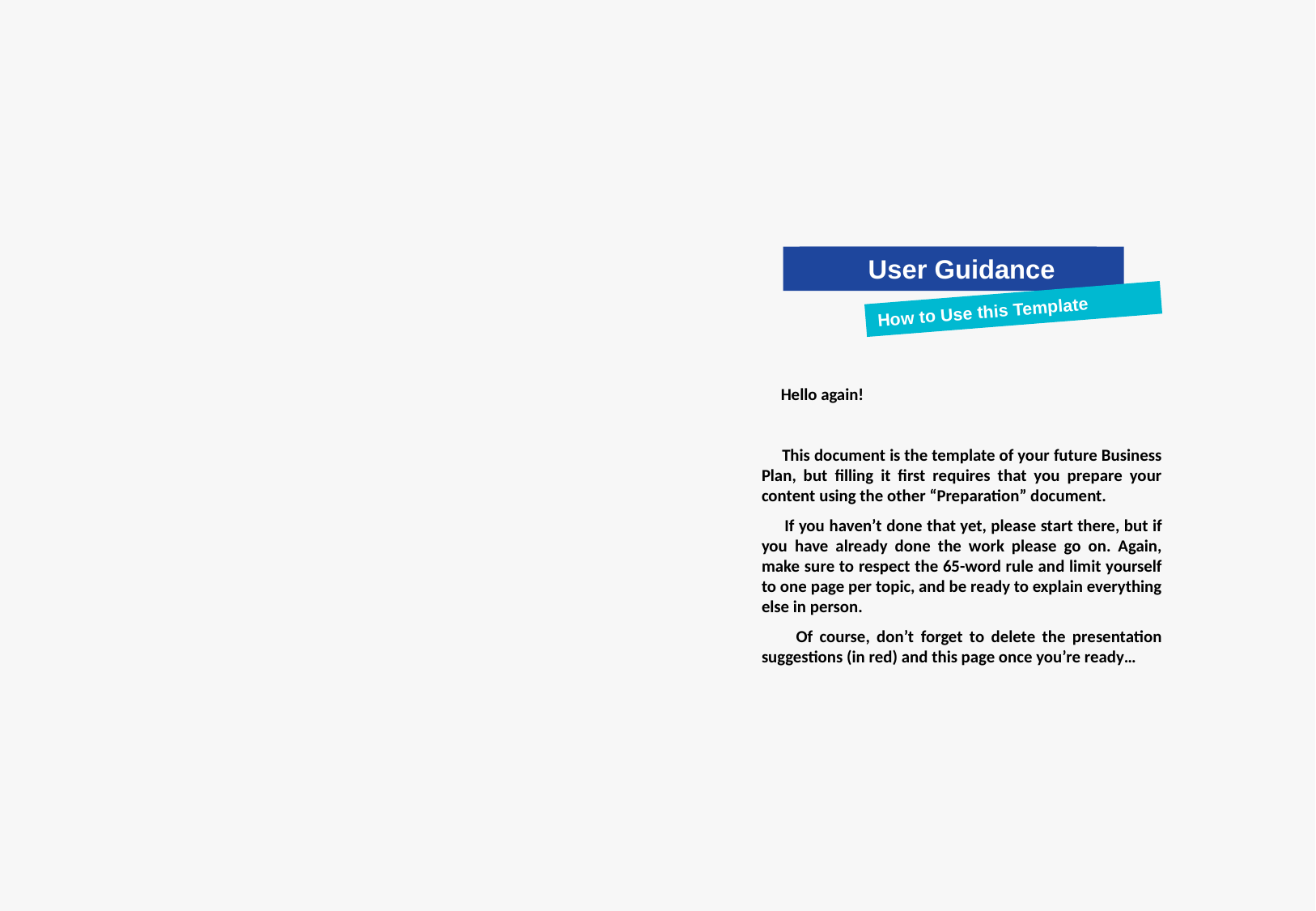

User Guidance
How to Use this Template
     Hello again!

     This document is the template of your future Business Plan, but filling it first requires that you prepare your content using the other “Preparation” document.
     If you haven’t done that yet, please start there, but if you have already done the work please go on. Again, make sure to respect the 65-word rule and limit yourself to one page per topic, and be ready to explain everything else in person.
     Of course, don’t forget to delete the presentation suggestions (in red) and this page once you’re ready…